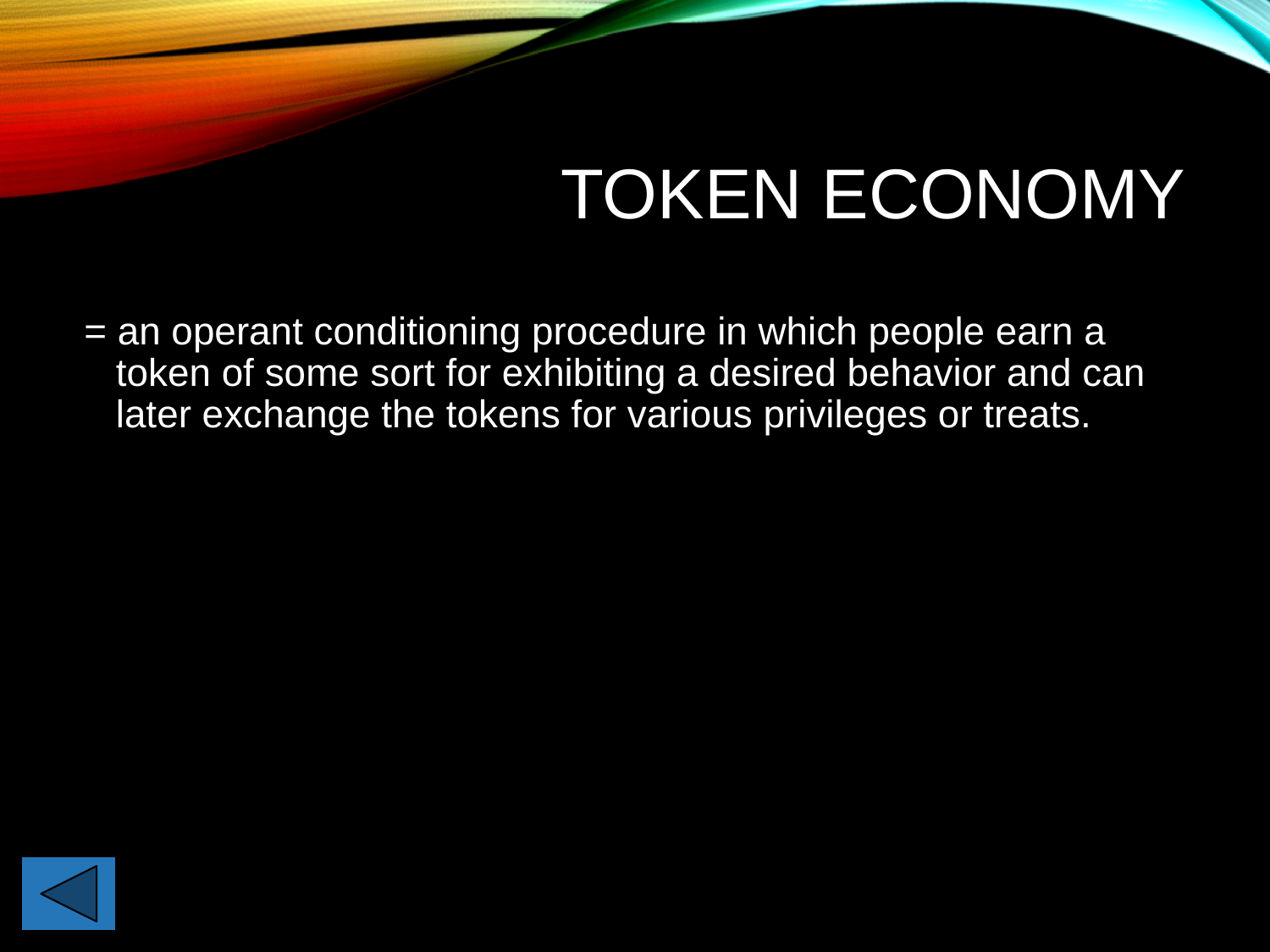

# Token Economy
= an operant conditioning procedure in which people earn a token of some sort for exhibiting a desired behavior and can later exchange the tokens for various privileges or treats.